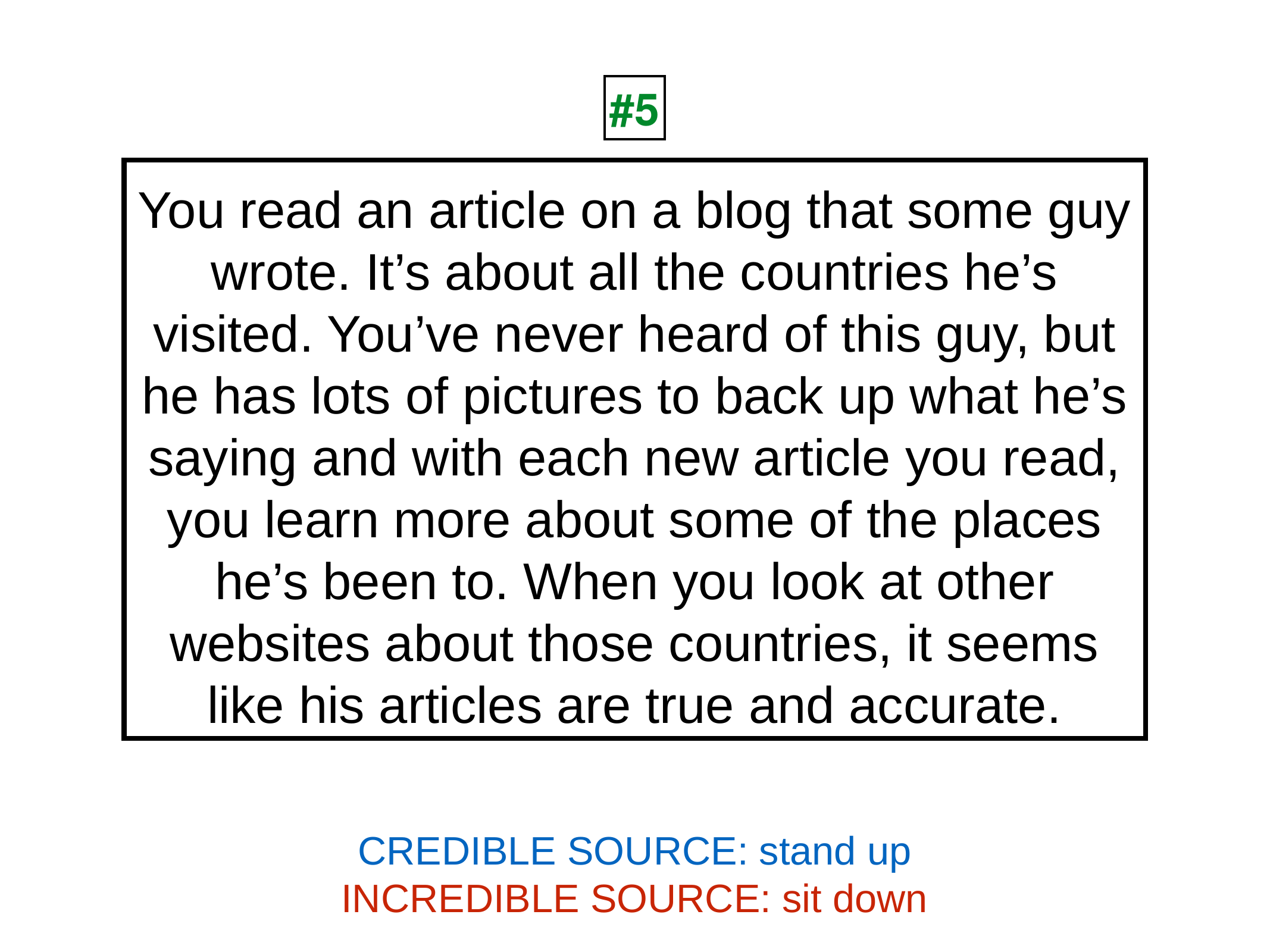

#5
# You read an article on a blog that some guy wrote. It’s about all the countries he’s visited. You’ve never heard of this guy, but he has lots of pictures to back up what he’s saying and with each new article you read, you learn more about some of the places he’s been to. When you look at other websites about those countries, it seems like his articles are true and accurate.
CREDIBLE SOURCE: stand up
INCREDIBLE SOURCE: sit down